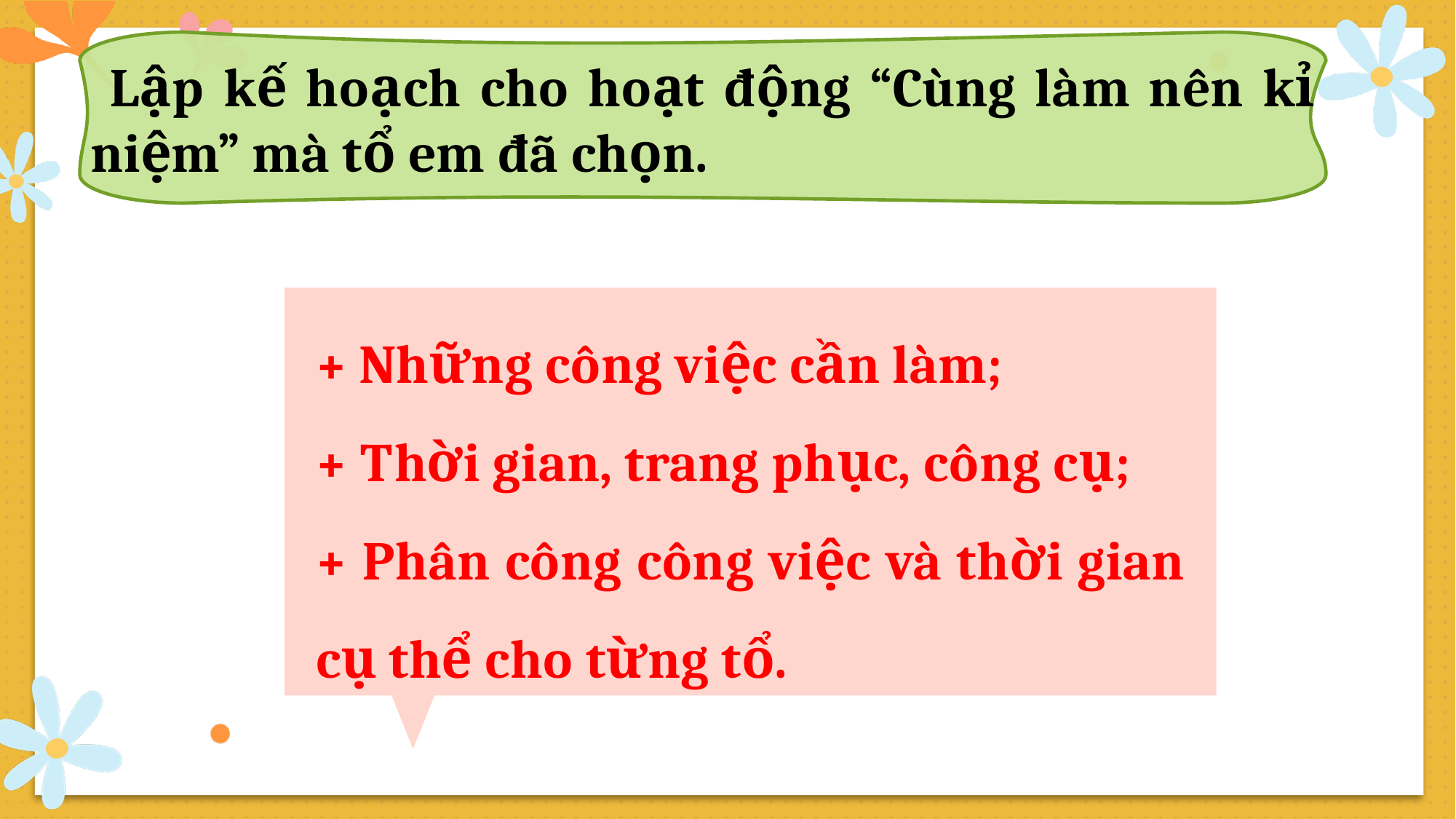

Lập kế hoạch cho hoạt động “Cùng làm nên kỉ niệm” mà tổ em đã chọn.

+ Những công việc cần làm;
+ Thời gian, trang phục, công cụ;
+ Phân công công việc và thời gian cụ thể cho từng tổ.